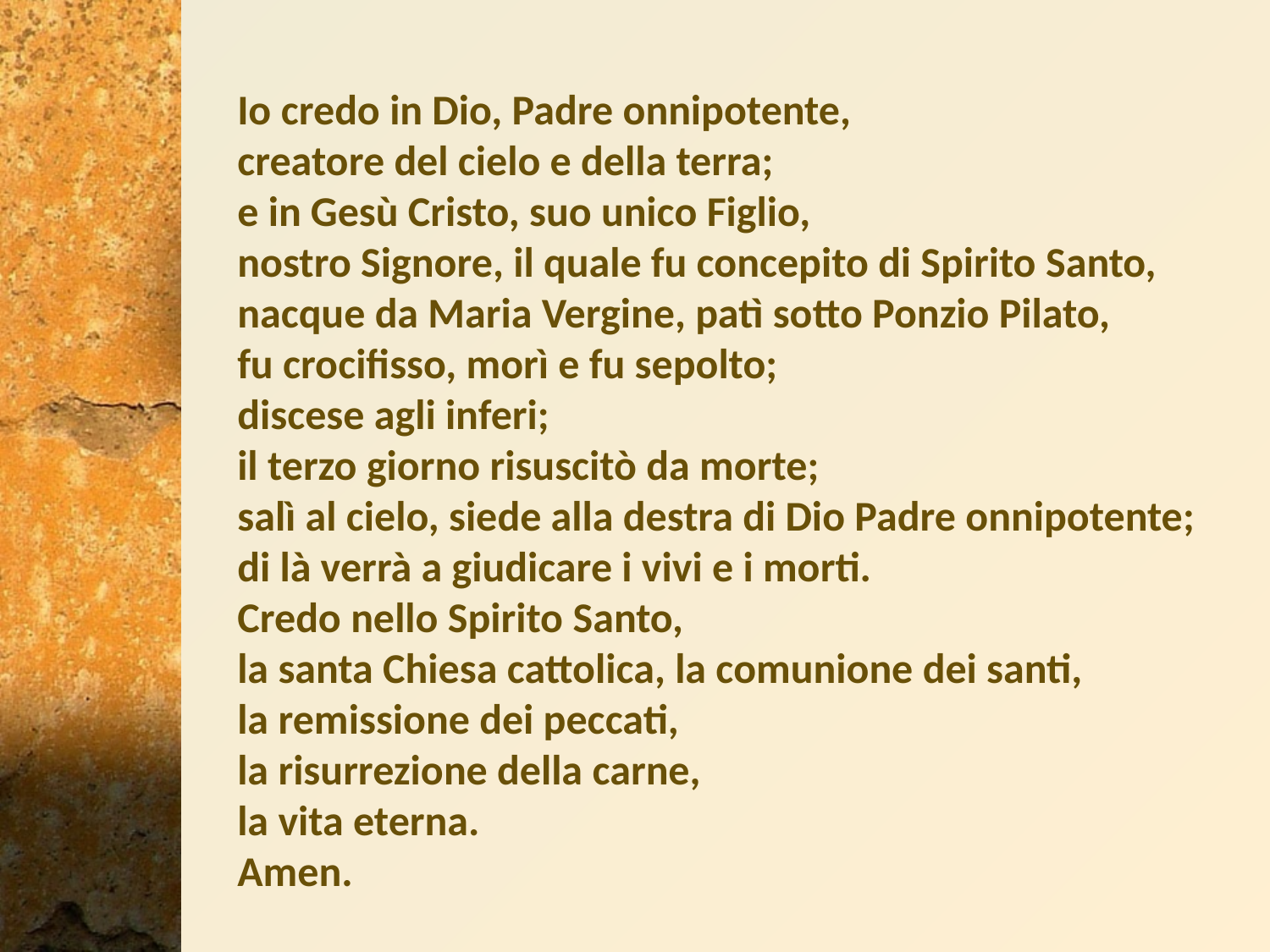

Io credo in Dio, Padre onnipotente,
creatore del cielo e della terra;
e in Gesù Cristo, suo unico Figlio,
nostro Signore, il quale fu concepito di Spirito Santo,
nacque da Maria Vergine, patì sotto Ponzio Pilato,
fu crocifisso, morì e fu sepolto;
discese agli inferi;
il terzo giorno risuscitò da morte;
salì al cielo, siede alla destra di Dio Padre onnipotente;
di là verrà a giudicare i vivi e i morti.
Credo nello Spirito Santo,
la santa Chiesa cattolica, la comunione dei santi,
la remissione dei peccati,
la risurrezione della carne,
la vita eterna.
Amen.